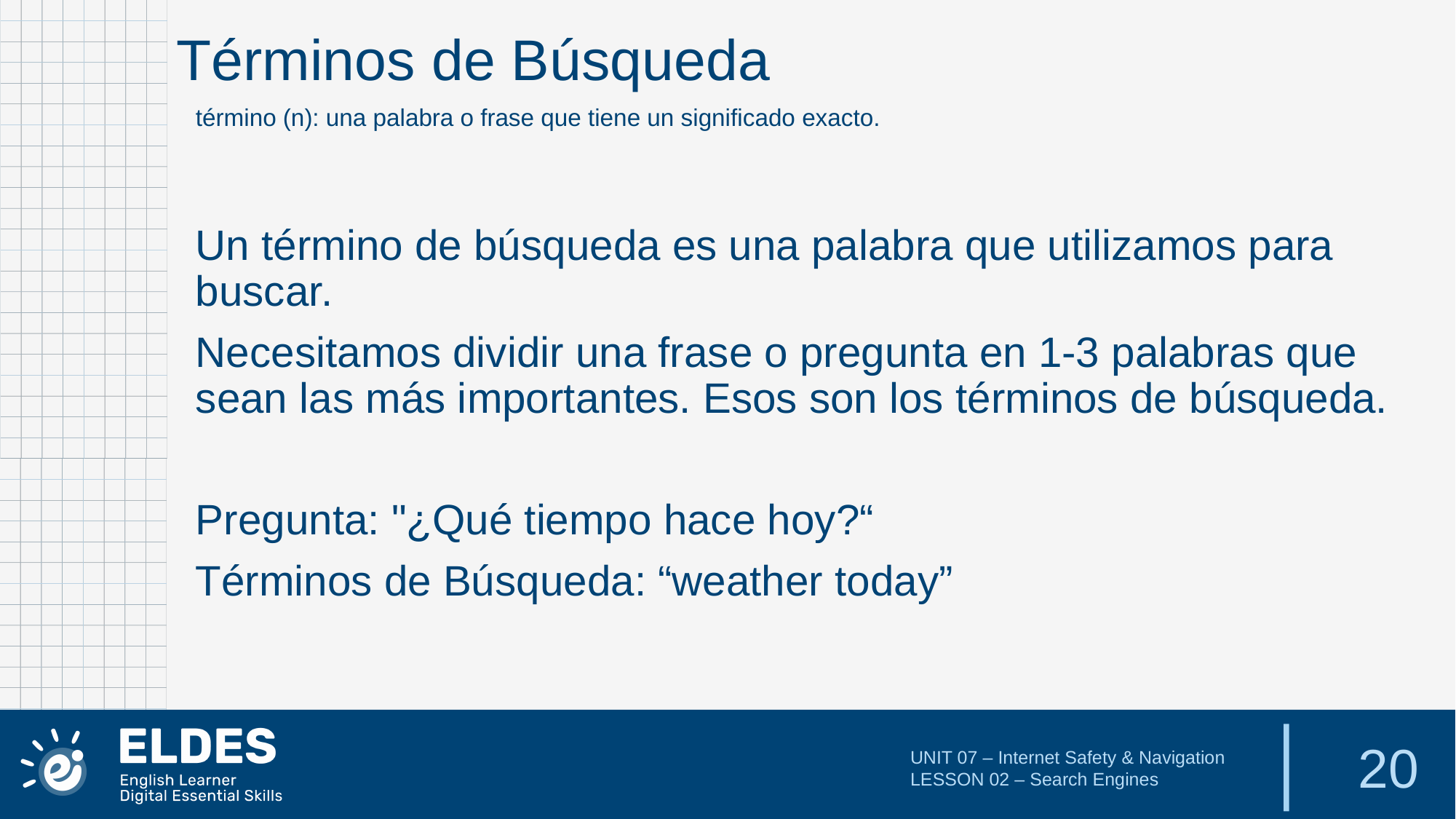

Términos de Búsqueda
término (n): una palabra o frase que tiene un significado exacto.
Un término de búsqueda es una palabra que utilizamos para buscar.
Necesitamos dividir una frase o pregunta en 1-3 palabras que sean las más importantes. Esos son los términos de búsqueda.

Pregunta: "¿Qué tiempo hace hoy?“
Términos de Búsqueda: “weather today”
20
UNIT 07 – Internet Safety & Navigation
LESSON 02 – Search Engines